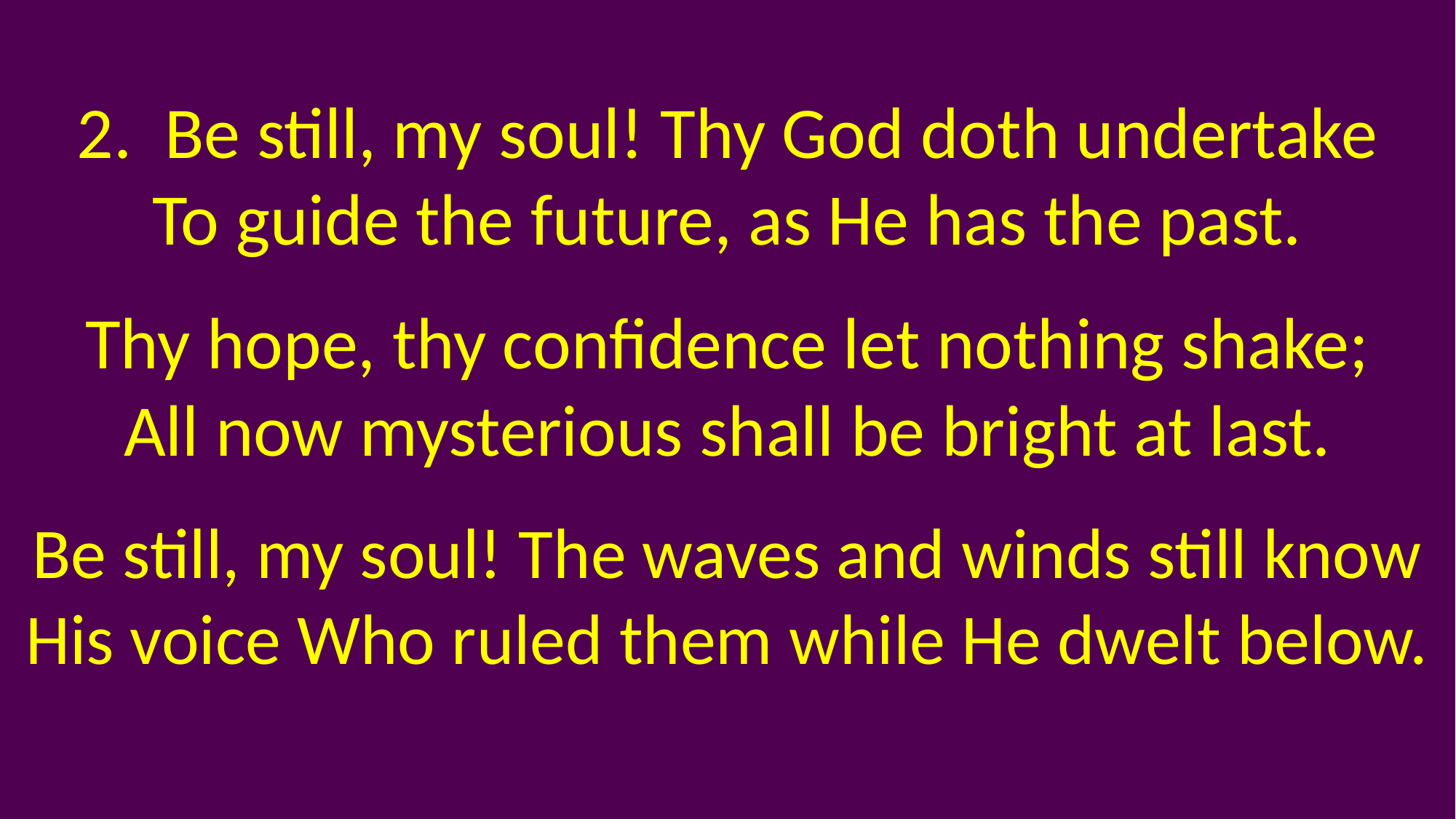

2.  Be still, my soul! Thy God doth undertake
To guide the future, as He has the past.
Thy hope, thy confidence let nothing shake;
All now mysterious shall be bright at last.
Be still, my soul! The waves and winds still know
His voice Who ruled them while He dwelt below.